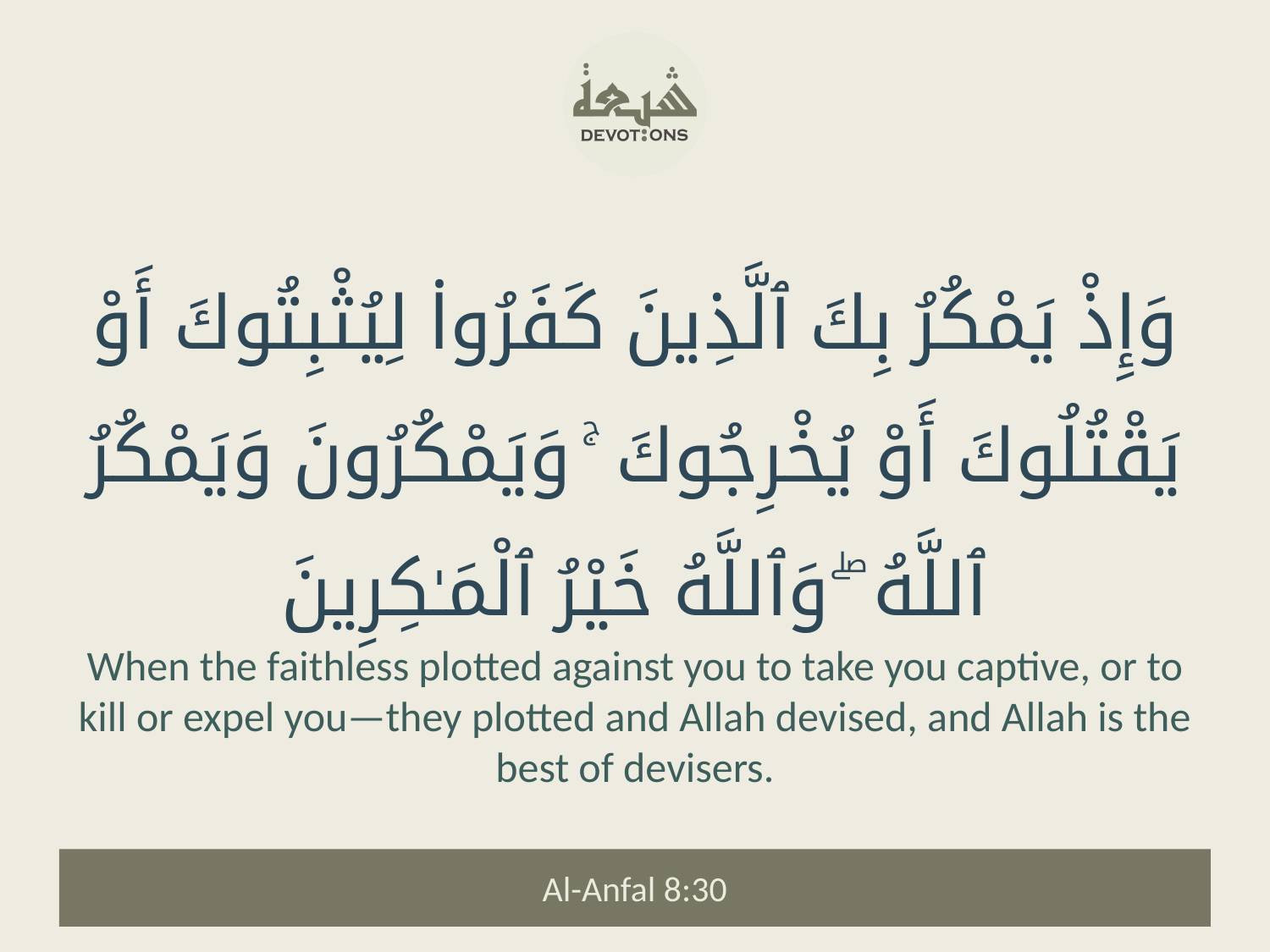

وَإِذْ يَمْكُرُ بِكَ ٱلَّذِينَ كَفَرُوا۟ لِيُثْبِتُوكَ أَوْ يَقْتُلُوكَ أَوْ يُخْرِجُوكَ ۚ وَيَمْكُرُونَ وَيَمْكُرُ ٱللَّهُ ۖ وَٱللَّهُ خَيْرُ ٱلْمَـٰكِرِينَ
When the faithless plotted against you to take you captive, or to kill or expel you—they plotted and Allah devised, and Allah is the best of devisers.
Al-Anfal 8:30